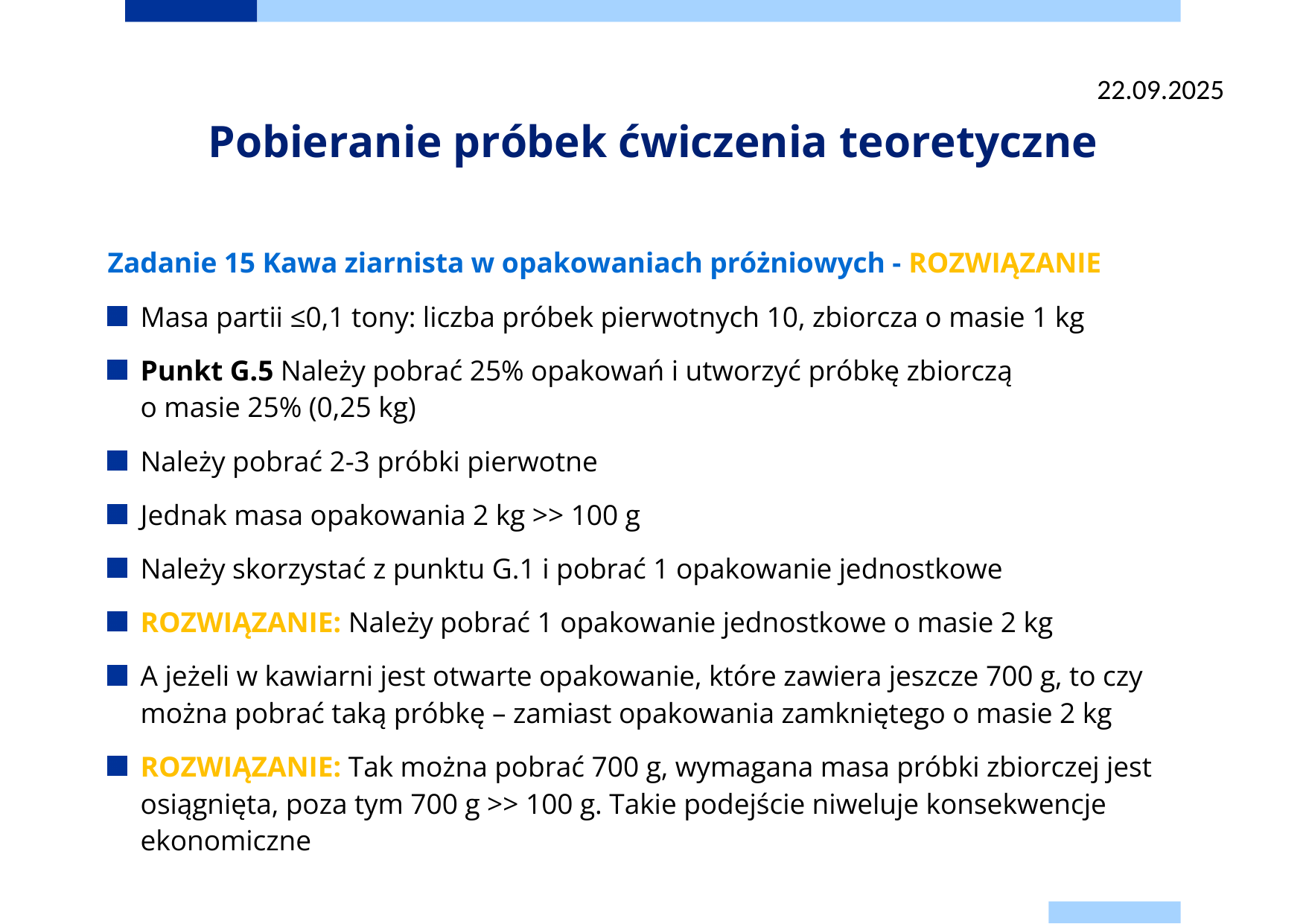

22.09.2025
# Pobieranie próbek ćwiczenia teoretyczne
Zadanie 15 Kawa ziarnista w opakowaniach próżniowych - ROZWIĄZANIE
Masa partii ≤0,1 tony: liczba próbek pierwotnych 10, zbiorcza o masie 1 kg
Punkt G.5 Należy pobrać 25% opakowań i utworzyć próbkę zbiorczą
o masie 25% (0,25 kg)
Należy pobrać 2-3 próbki pierwotne
Jednak masa opakowania 2 kg >> 100 g
Należy skorzystać z punktu G.1 i pobrać 1 opakowanie jednostkowe
ROZWIĄZANIE: Należy pobrać 1 opakowanie jednostkowe o masie 2 kg
A jeżeli w kawiarni jest otwarte opakowanie, które zawiera jeszcze 700 g, to czy można pobrać taką próbkę – zamiast opakowania zamkniętego o masie 2 kg
ROZWIĄZANIE: Tak można pobrać 700 g, wymagana masa próbki zbiorczej jest osiągnięta, poza tym 700 g >> 100 g. Takie podejście niweluje konsekwencje ekonomiczne